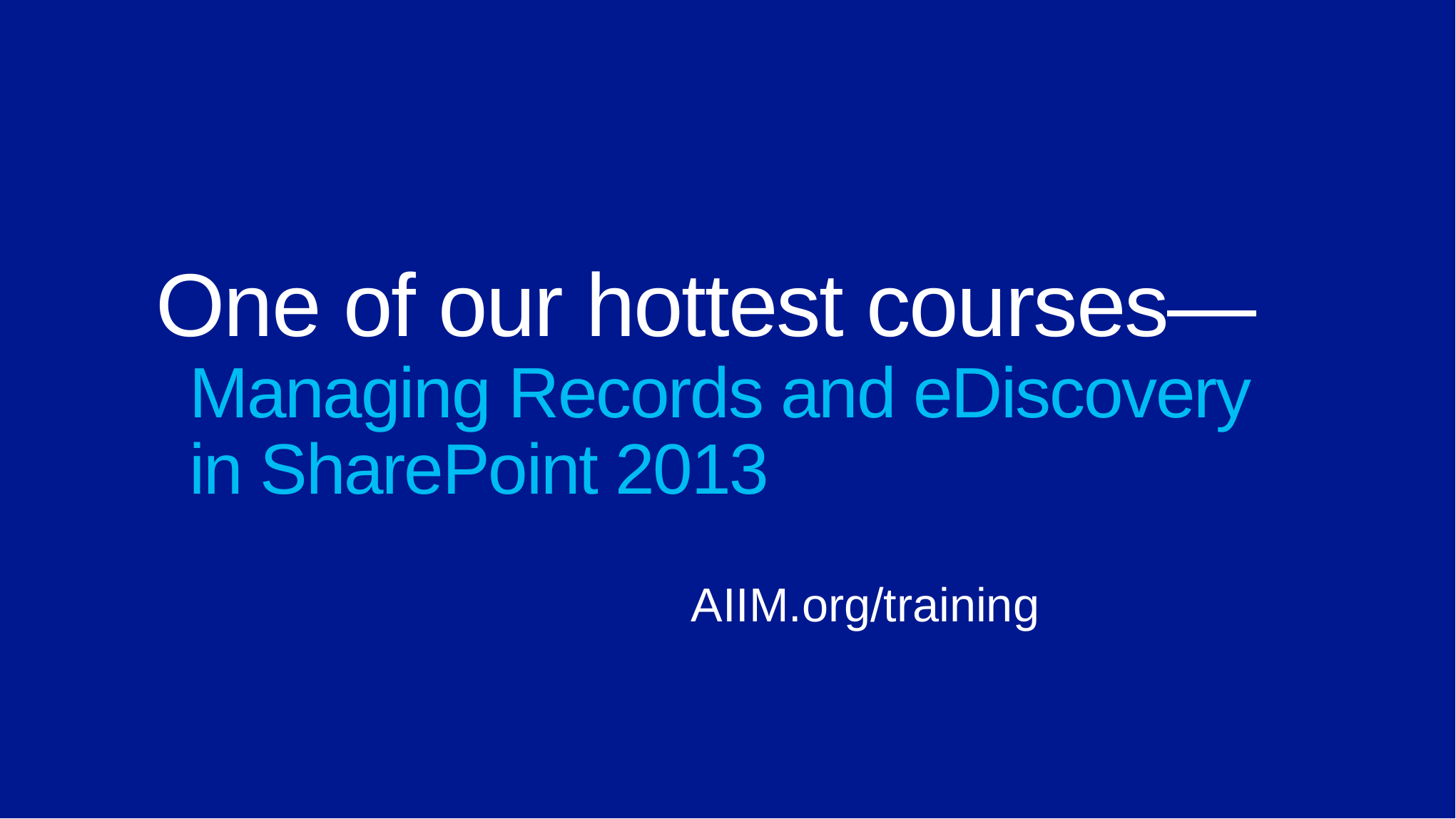

# One of our hottest courses— Managing Records and eDiscovery in SharePoint 2013
AIIM.org/training